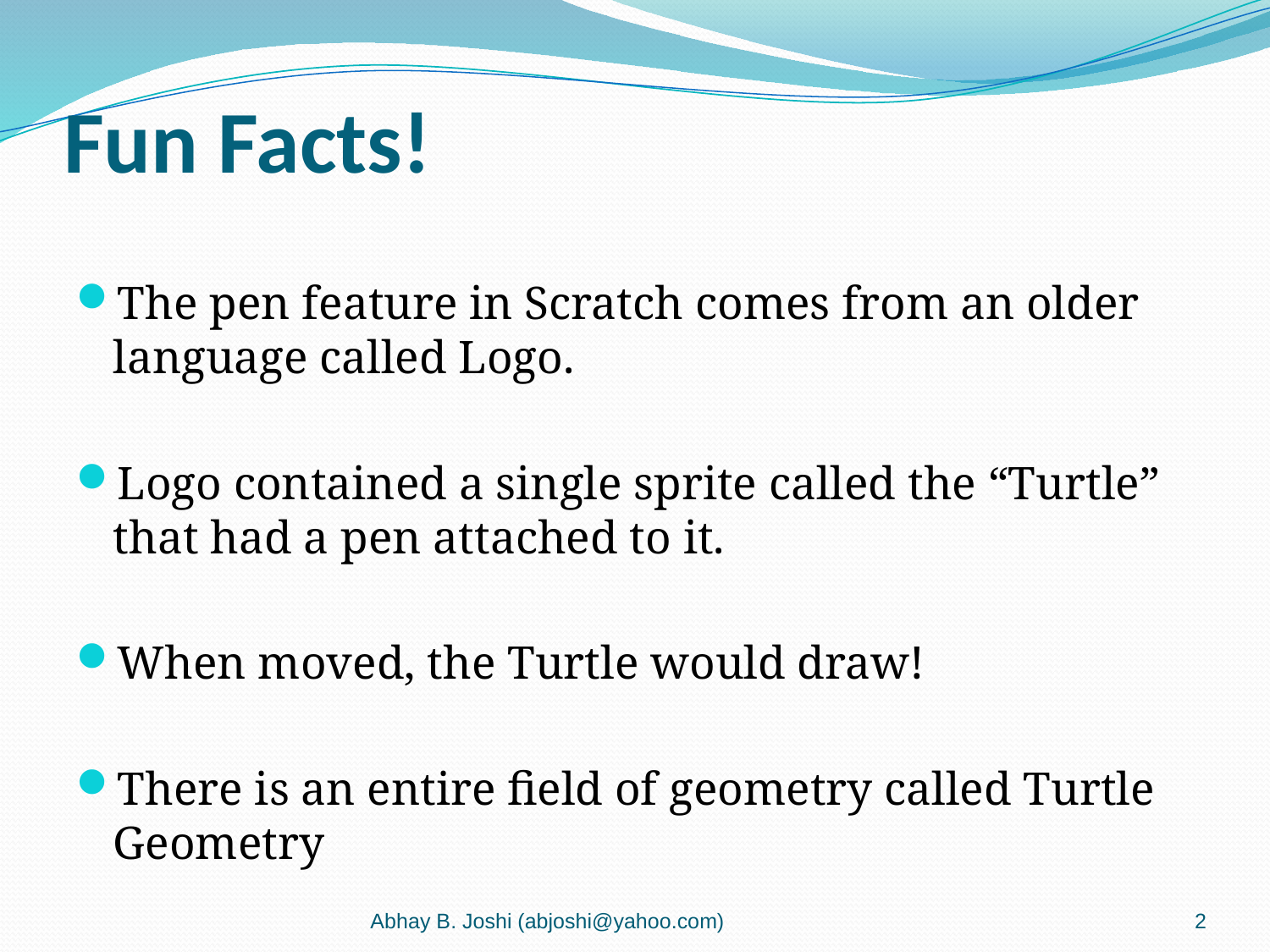

# Fun Facts!
The pen feature in Scratch comes from an older language called Logo.

Logo contained a single sprite called the “Turtle” that had a pen attached to it.

When moved, the Turtle would draw!

There is an entire field of geometry called Turtle Geometry
Abhay B. Joshi (abjoshi@yahoo.com)
2